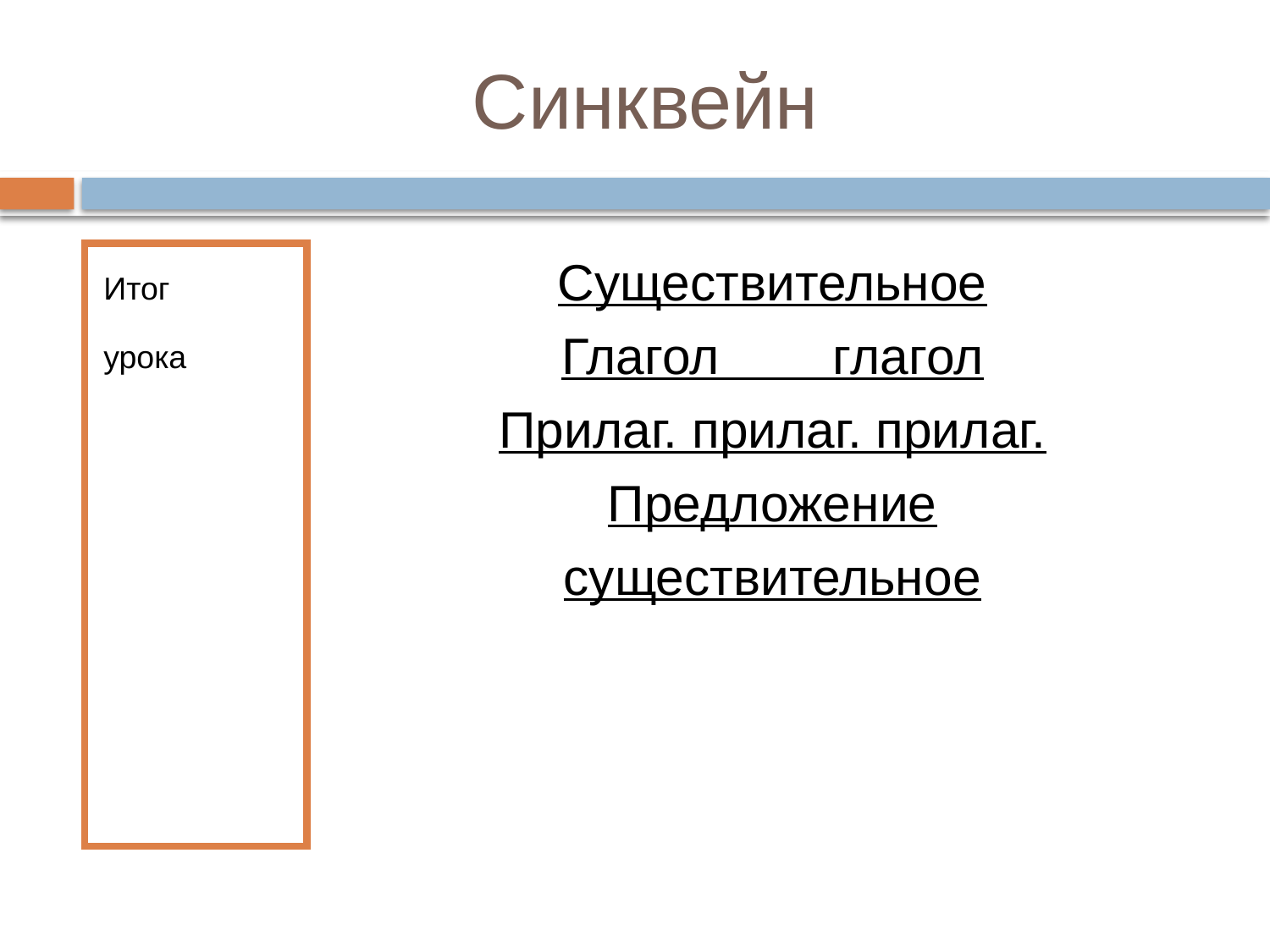

# Синквейн
Итог
урока
Существительное
Глагол        глагол
Прилаг. прилаг. прилаг.
Предложение
существительное